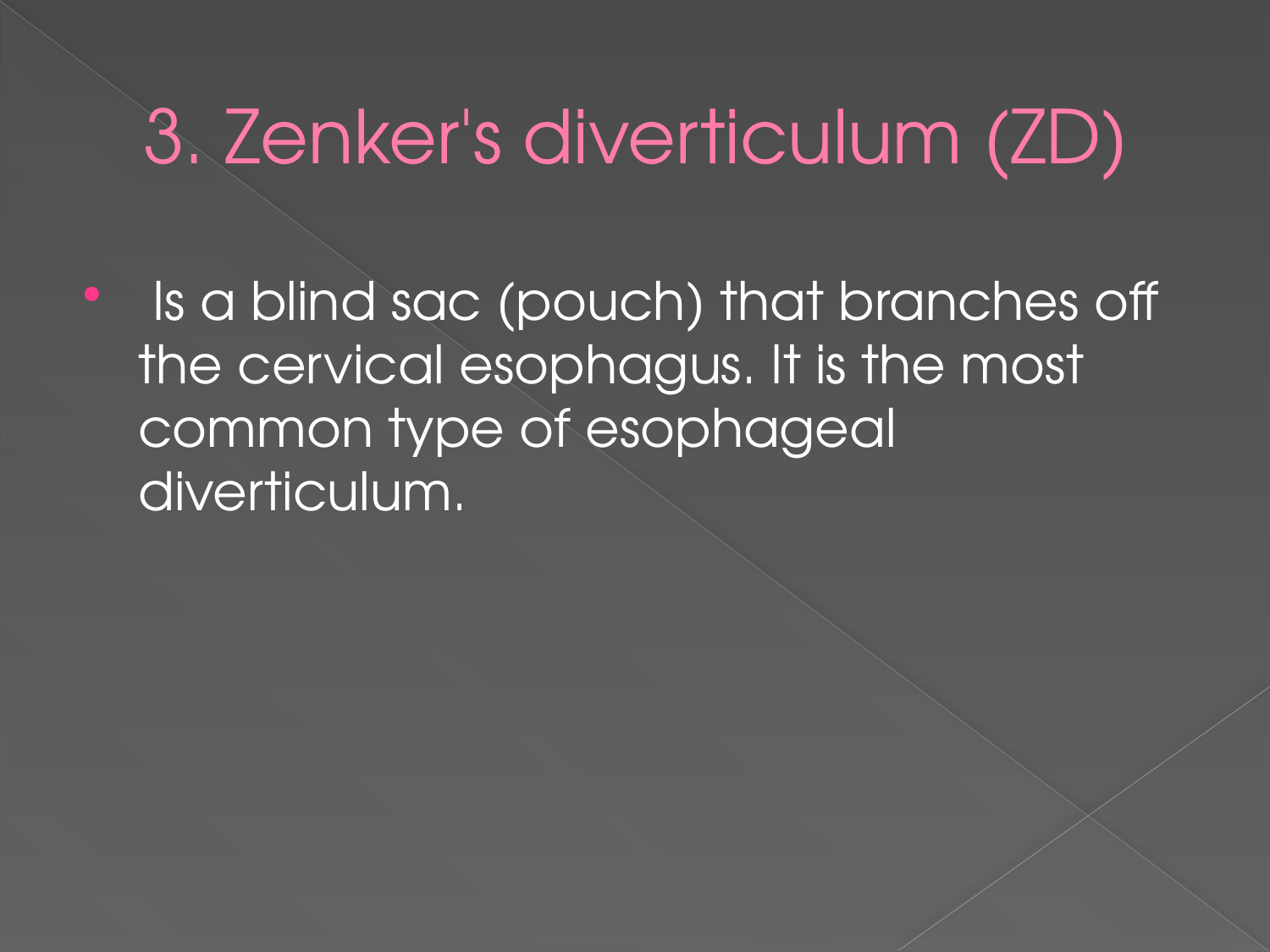

# 3. Zenker's diverticulum (ZD)
 Is a blind sac (pouch) that branches off the cervical esophagus. It is the most common type of esophageal diverticulum.